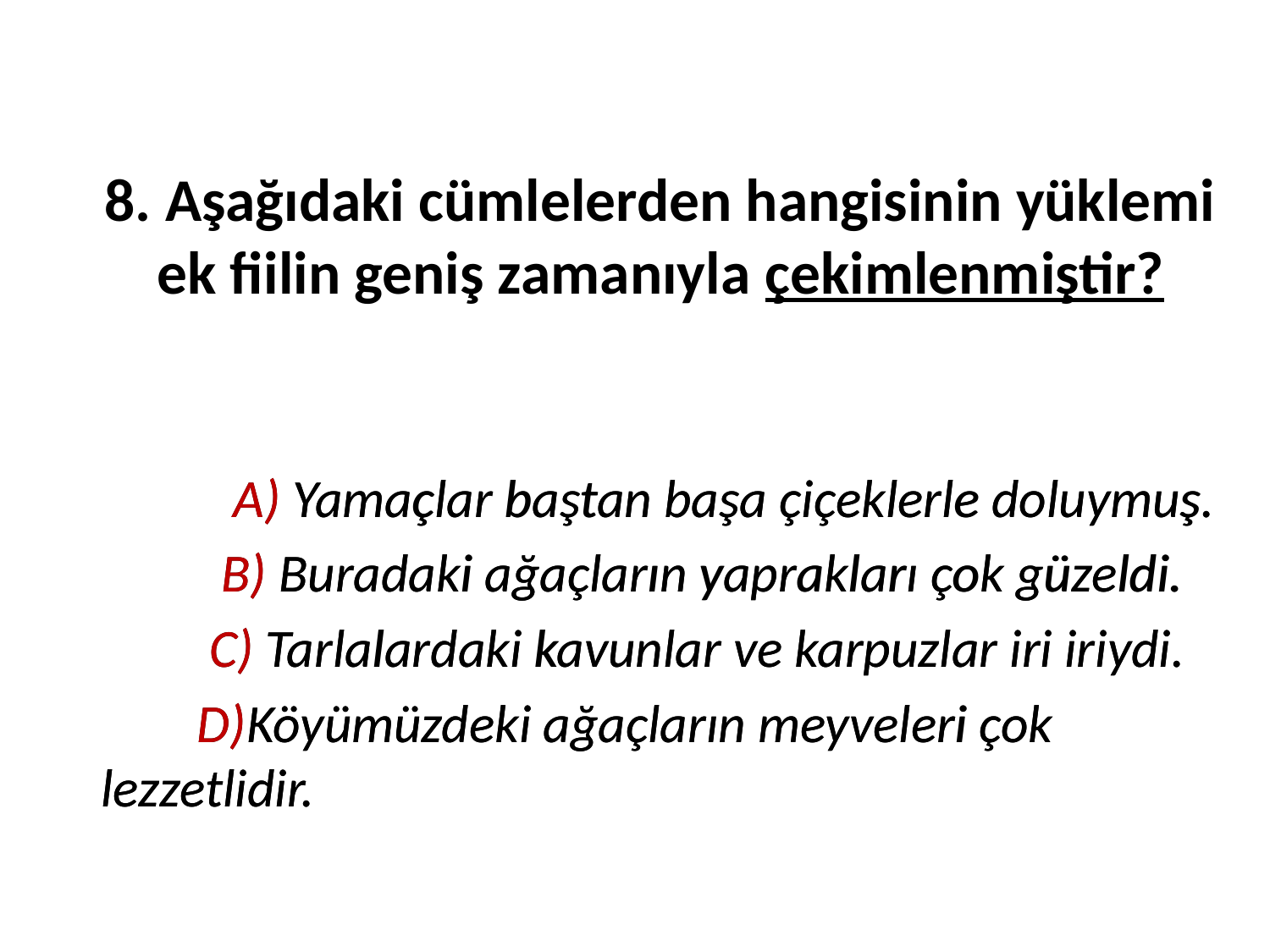

# 8. Aşağıdaki cümlelerden hangisinin yüklemi ek fiilin geniş zamanıyla çekimlenmiştir?

               A) Yamaçlar baştan başa çiçeklerle doluymuş.
              B) Buradaki ağaçların yaprakları çok güzeldi.
             C) Tarlalardaki kavunlar ve karpuzlar iri iriydi.
            D)Köyümüzdeki ağaçların meyveleri çok lezzetlidir.

               A) Yamaçlar baştan başa çiçeklerle doluymuş.
              B) Buradaki ağaçların yaprakları çok güzeldi.
             C) Tarlalardaki kavunlar ve karpuzlar iri iriydi.
            D)Köyümüzdeki ağaçların meyveleri çok lezzetlidir.